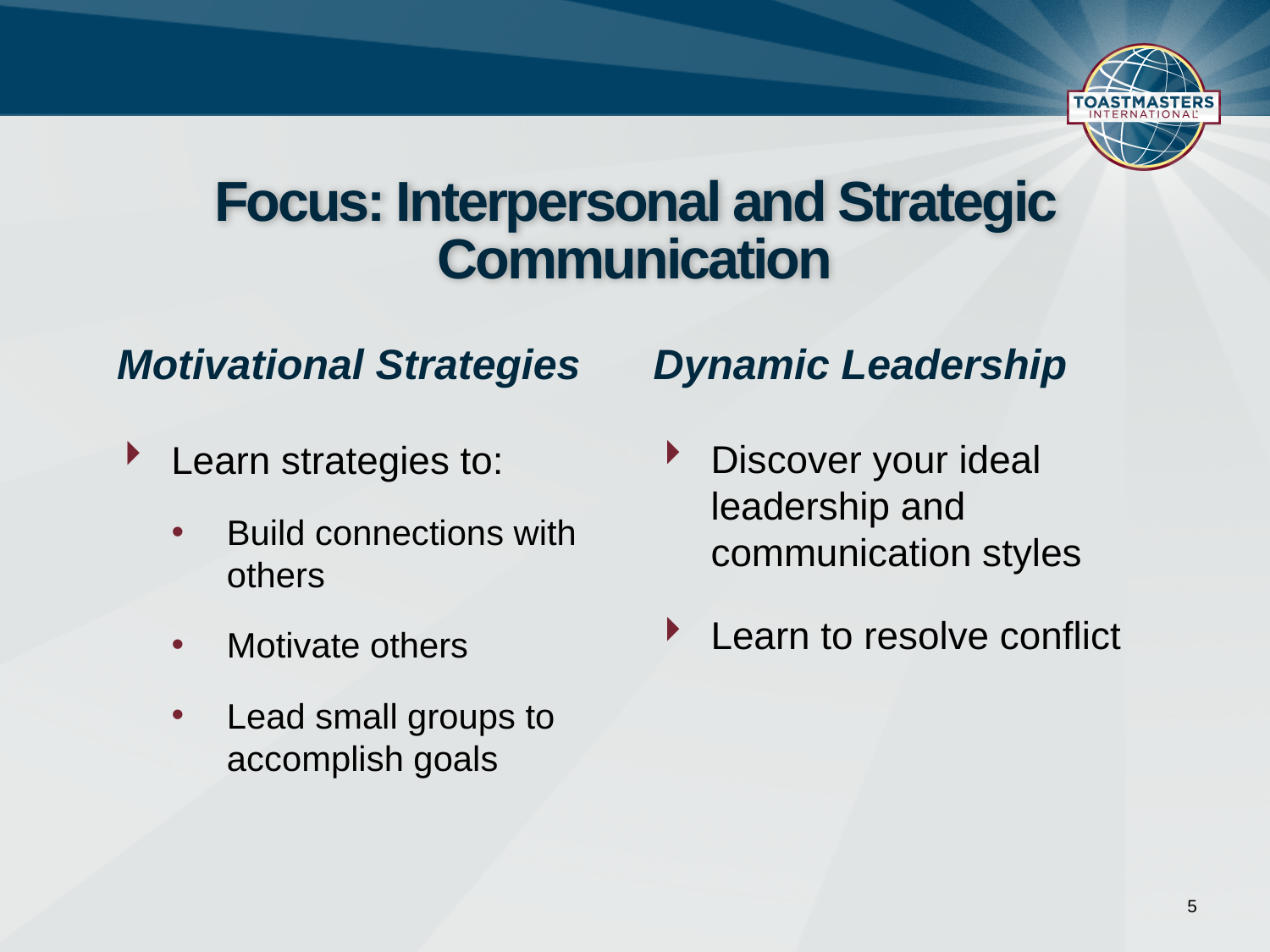

# Focus: Interpersonal and Strategic Communication
Motivational Strategies
Dynamic Leadership
Discover your ideal leadership and communication styles
Learn to resolve conflict
Learn strategies to:
Build connections with others
Motivate others
Lead small groups to accomplish goals
5